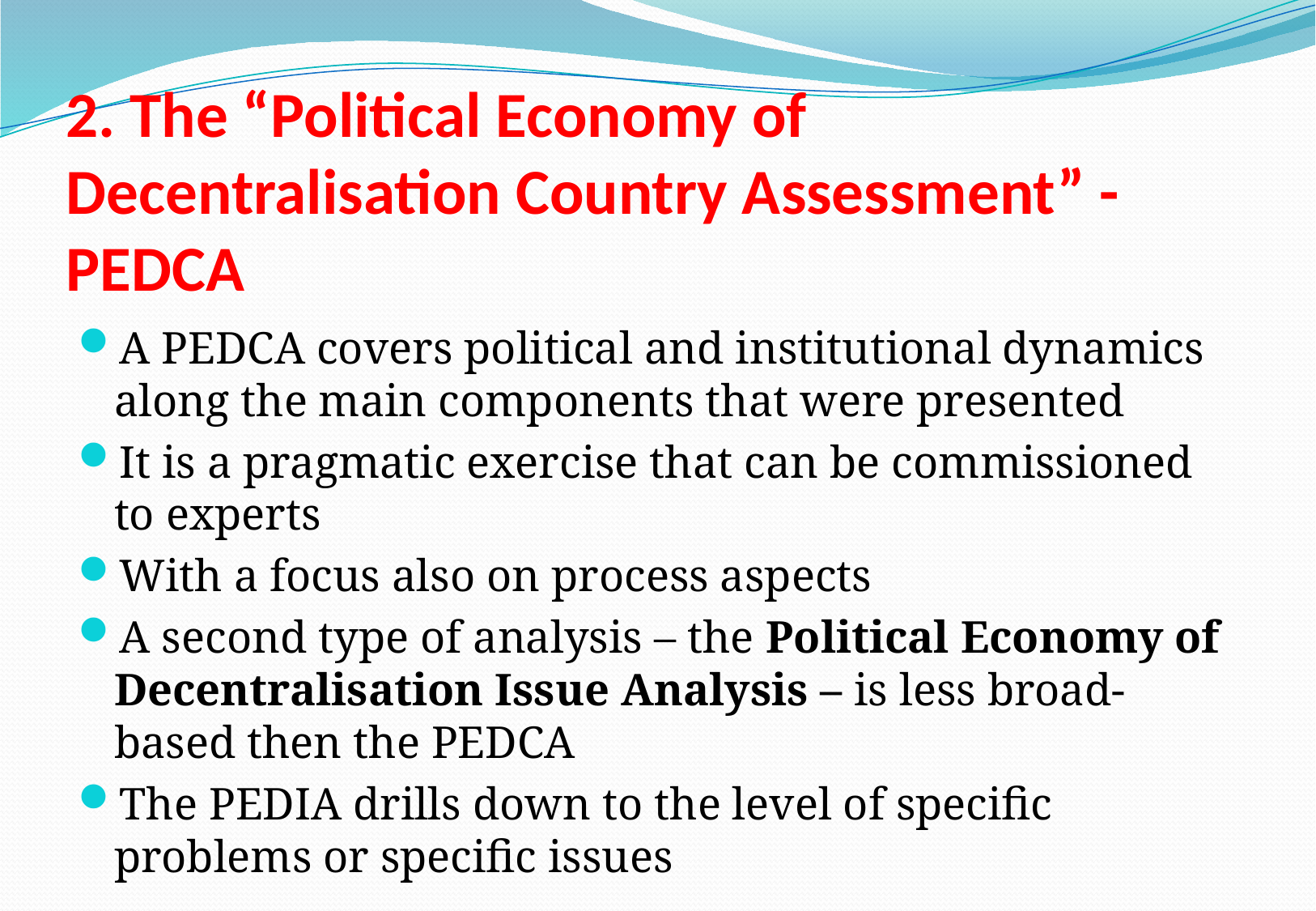

# 2. The “Political Economy of Decentralisation Country Assessment” - PEDCA
A PEDCA covers political and institutional dynamics along the main components that were presented
It is a pragmatic exercise that can be commissioned to experts
With a focus also on process aspects
A second type of analysis – the Political Economy of Decentralisation Issue Analysis – is less broad-based then the PEDCA
The PEDIA drills down to the level of specific problems or specific issues